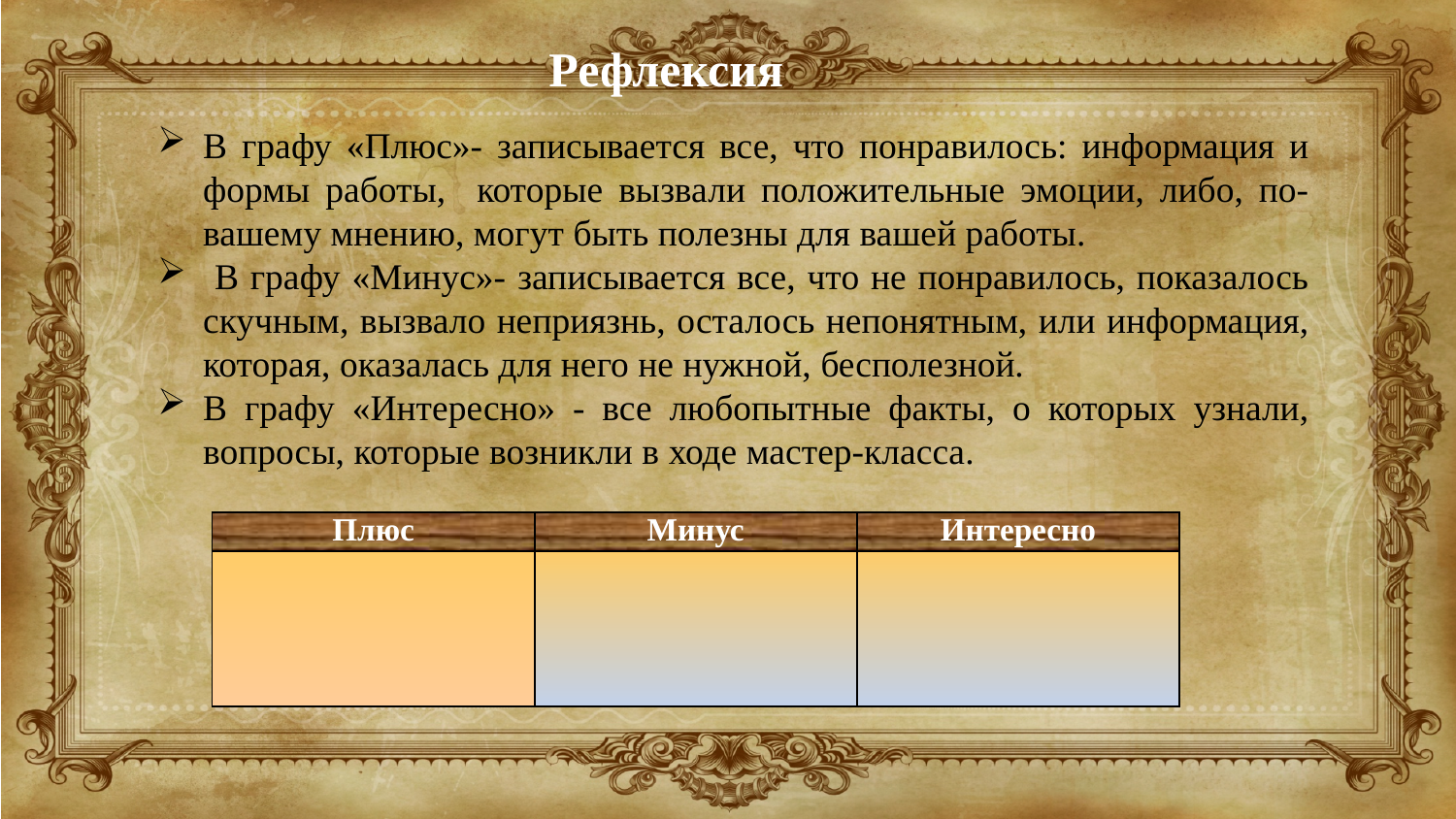

Рефлексия
В графу «Плюс»- записывается все, что понравилось: информация и формы работы,  которые вызвали положительные эмоции, либо, по-вашему мнению, могут быть полезны для вашей работы.
 В графу «Минус»- записывается все, что не понравилось, показалось скучным, вызвало неприязнь, осталось непонятным, или информация, которая, оказалась для него не нужной, бесполезной.
В графу «Интересно» - все любопытные факты, о которых узнали, вопросы, которые возникли в ходе мастер-класса.
| Плюс | Минус | Интересно |
| --- | --- | --- |
|  |  |  |